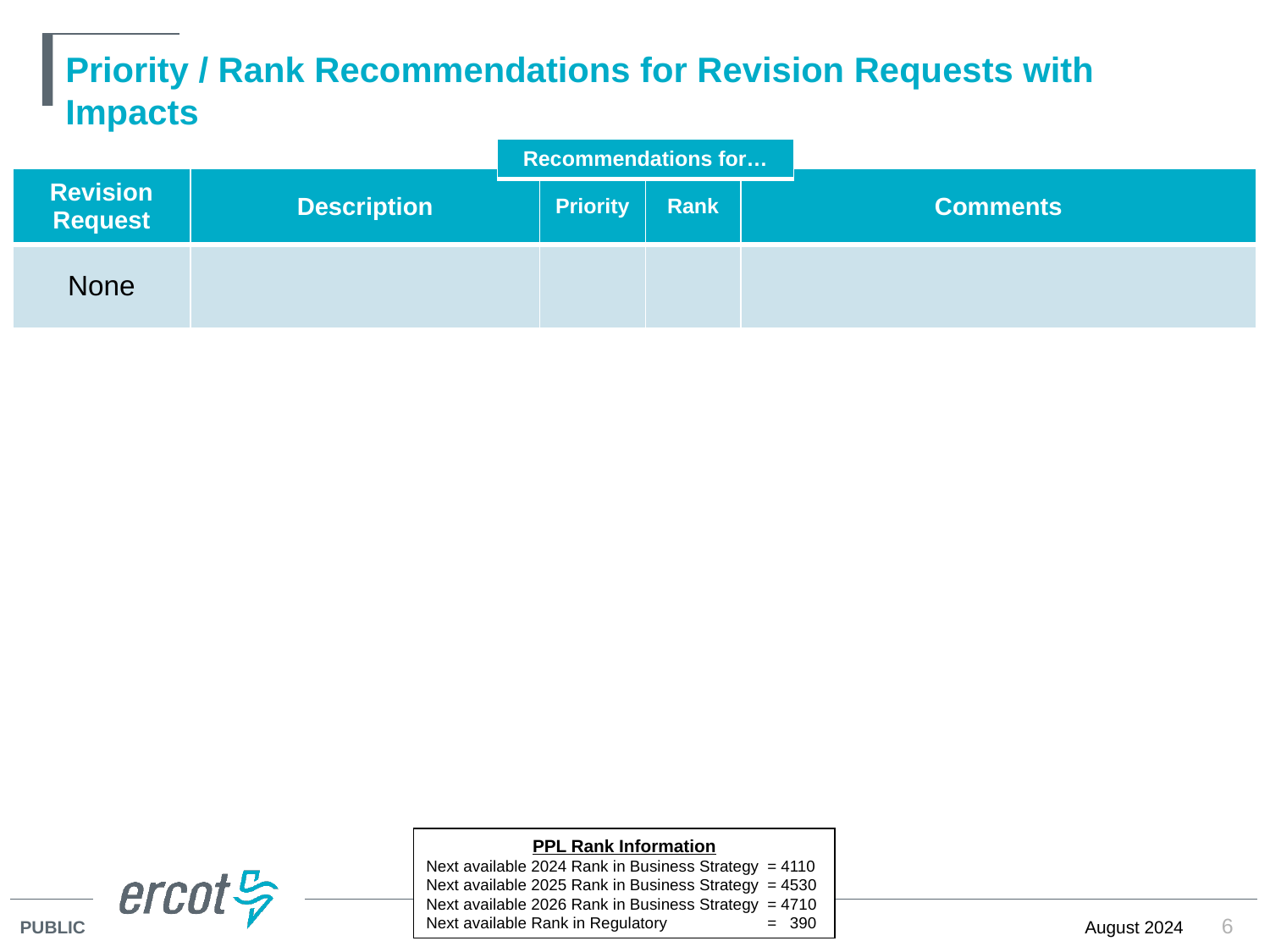

# Priority / Rank Recommendations for Revision Requests with Impacts
| Recommendations for… |
| --- |
| Revision Request | Description | Priority | Rank | Comments |
| --- | --- | --- | --- | --- |
| None |  |  |  |  |
PPL Rank Information
Next available 2024 Rank in Business Strategy 	= 4110
Next available 2025 Rank in Business Strategy 	= 4530
Next available 2026 Rank in Business Strategy 	= 4710
Next available Rank in Regulatory	=   390
6